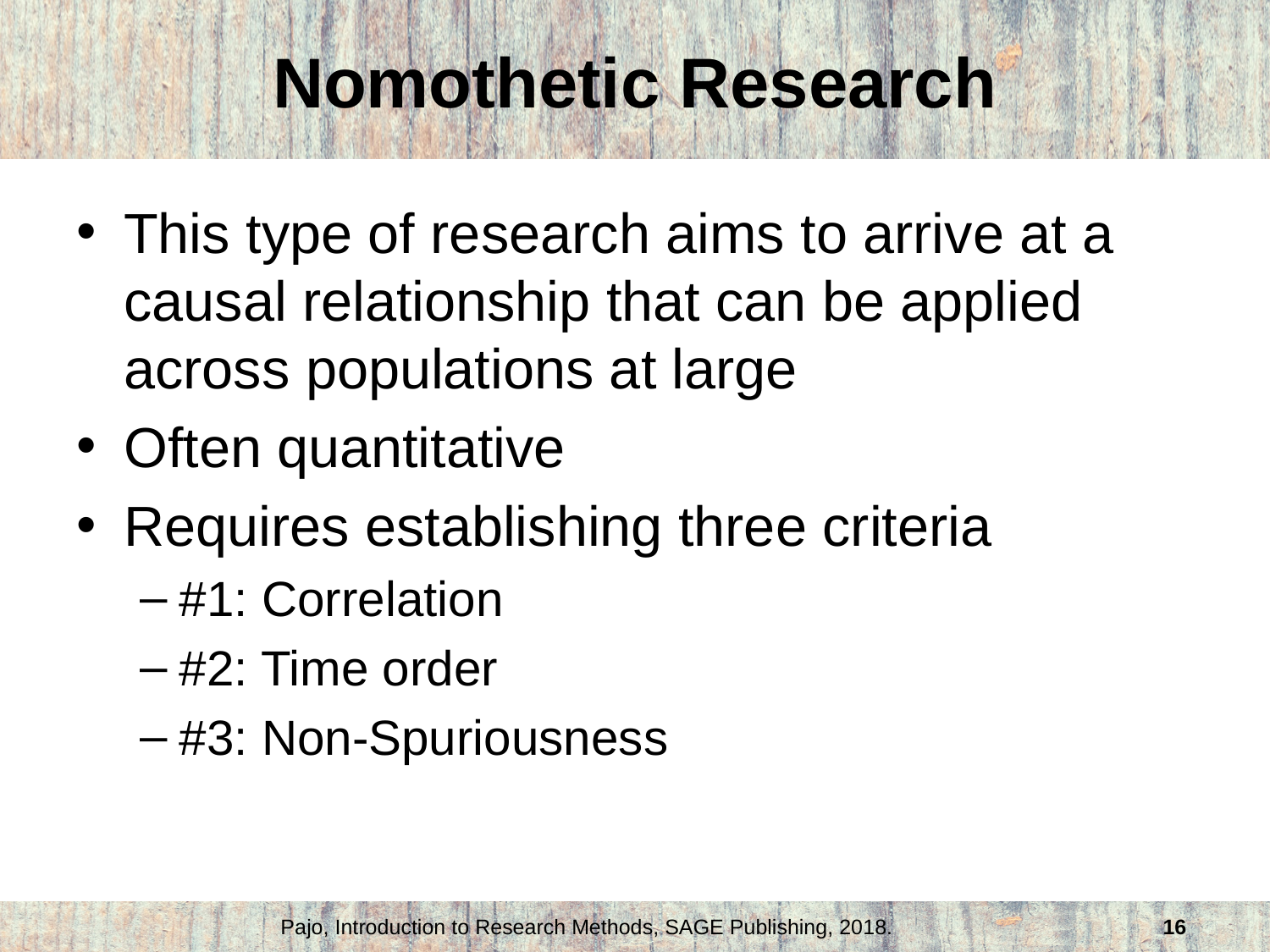

# Nomothetic Research
This type of research aims to arrive at a causal relationship that can be applied across populations at large
Often quantitative
Requires establishing three criteria
#1: Correlation
#2: Time order
#3: Non-Spuriousness
Pajo, Introduction to Research Methods, SAGE Publishing, 2018.
16